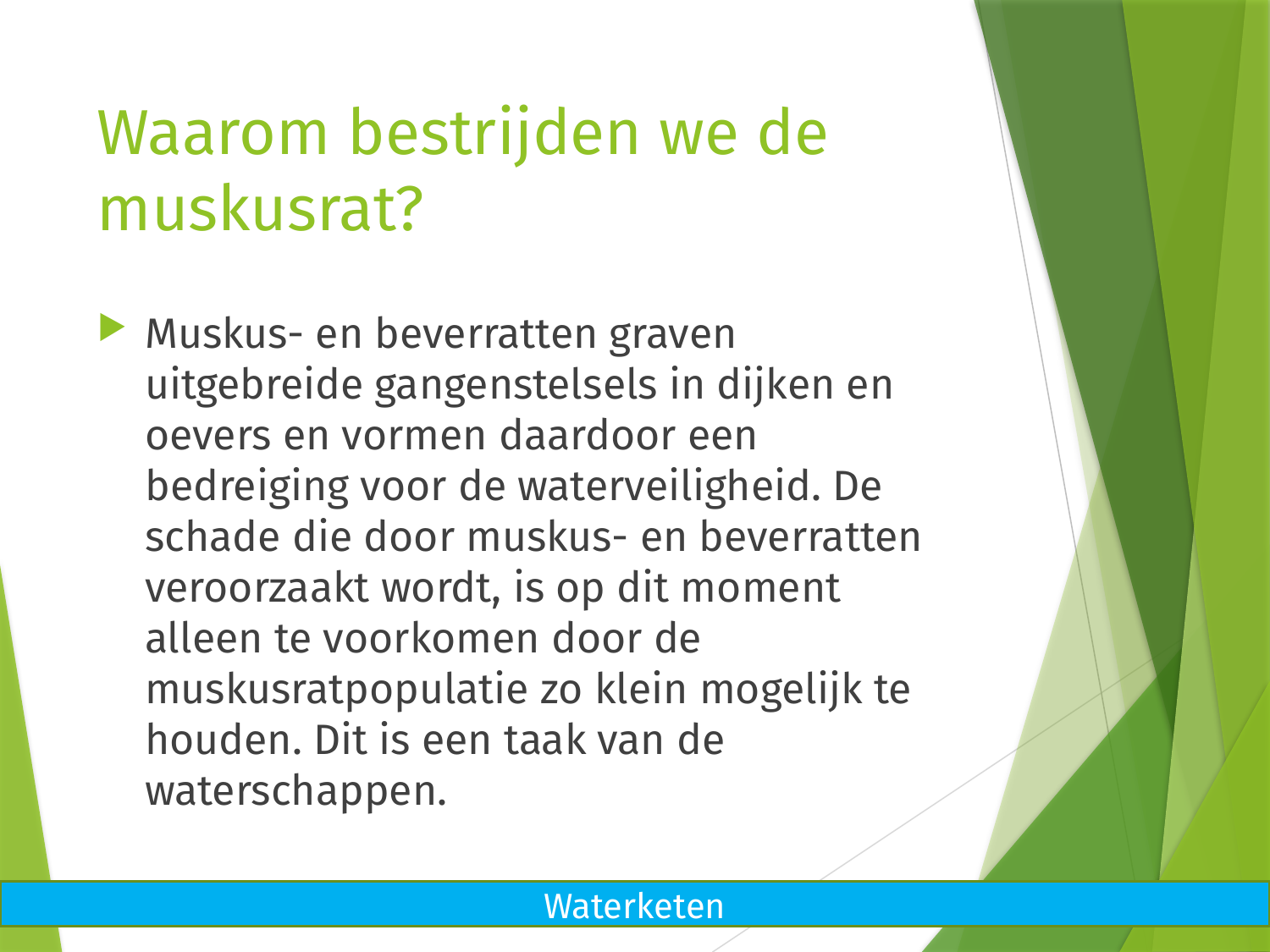

# Waarom bestrijden we de muskusrat?
Muskus- en beverratten graven uitgebreide gangenstelsels in dijken en oevers en vormen daardoor een bedreiging voor de waterveiligheid. De schade die door muskus- en beverratten veroorzaakt wordt, is op dit moment alleen te voorkomen door de muskusratpopulatie zo klein mogelijk te houden. Dit is een taak van de waterschappen.
Waterketen